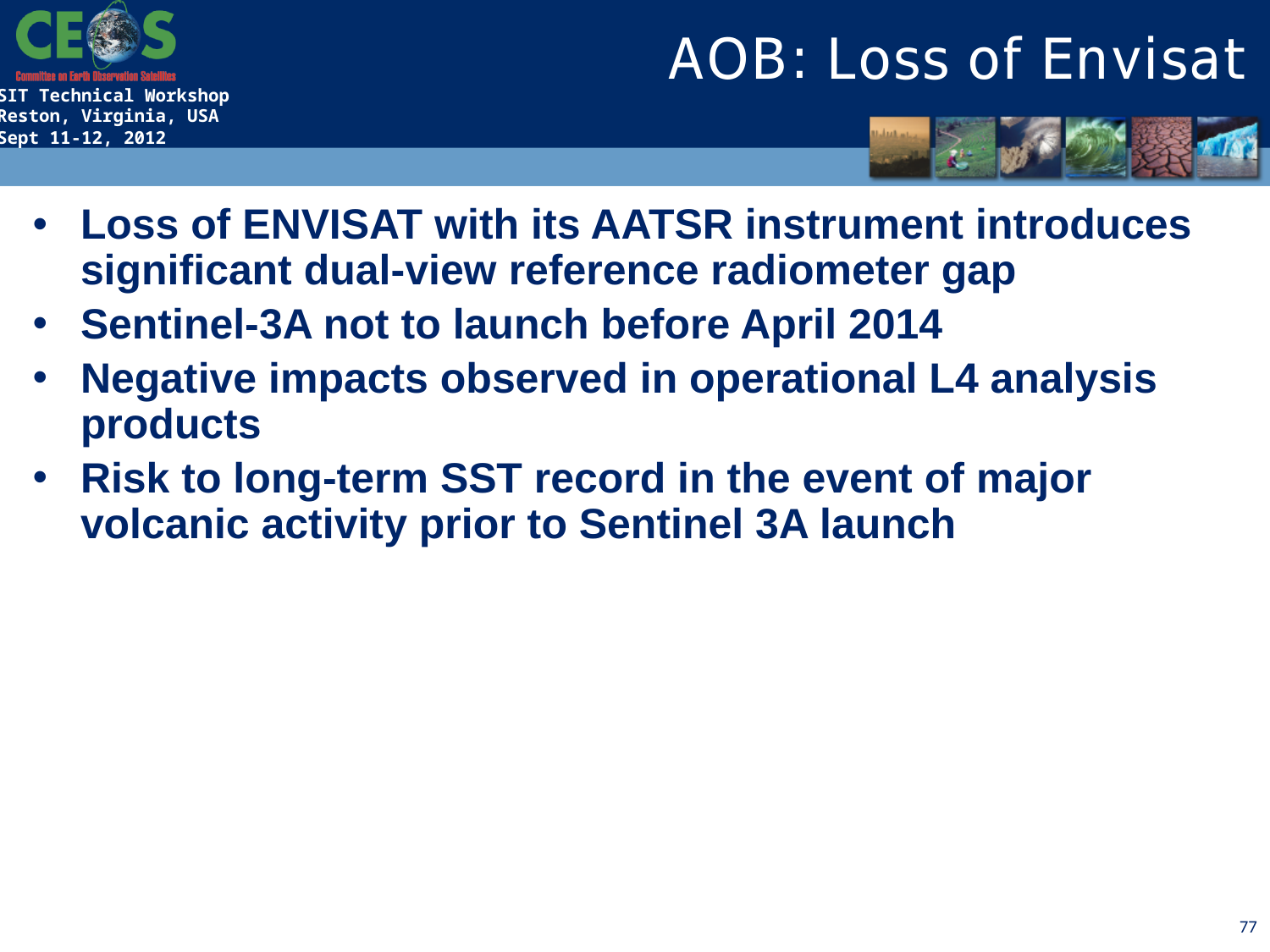

AOB: Loss of Envisat
Loss of ENVISAT with its AATSR instrument introduces significant dual-view reference radiometer gap
Sentinel-3A not to launch before April 2014
Negative impacts observed in operational L4 analysis products
Risk to long-term SST record in the event of major volcanic activity prior to Sentinel 3A launch

77